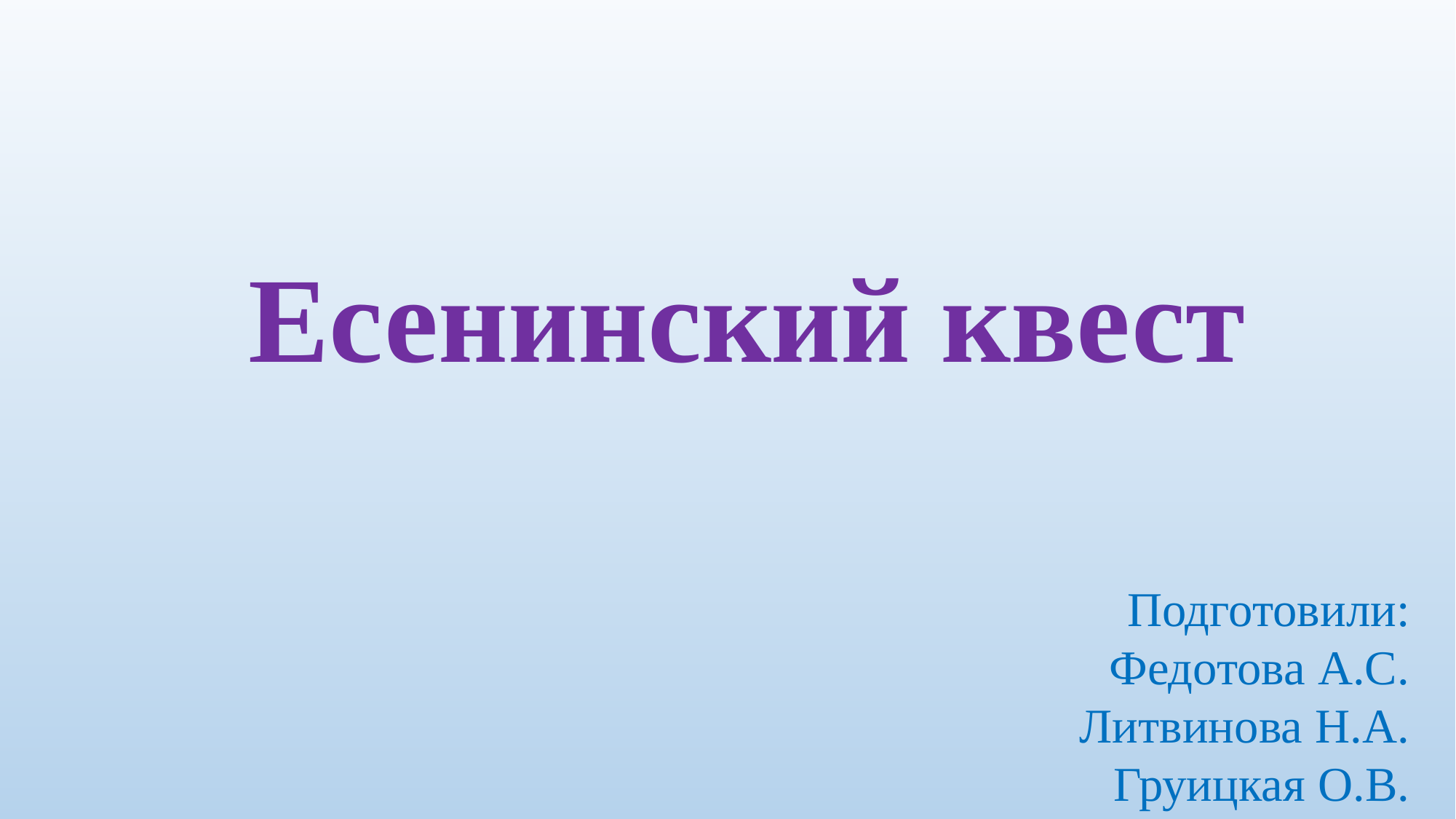

Есенинский квест
Подготовили:
Федотова А.С.
Литвинова Н.А.
Груицкая О.В.